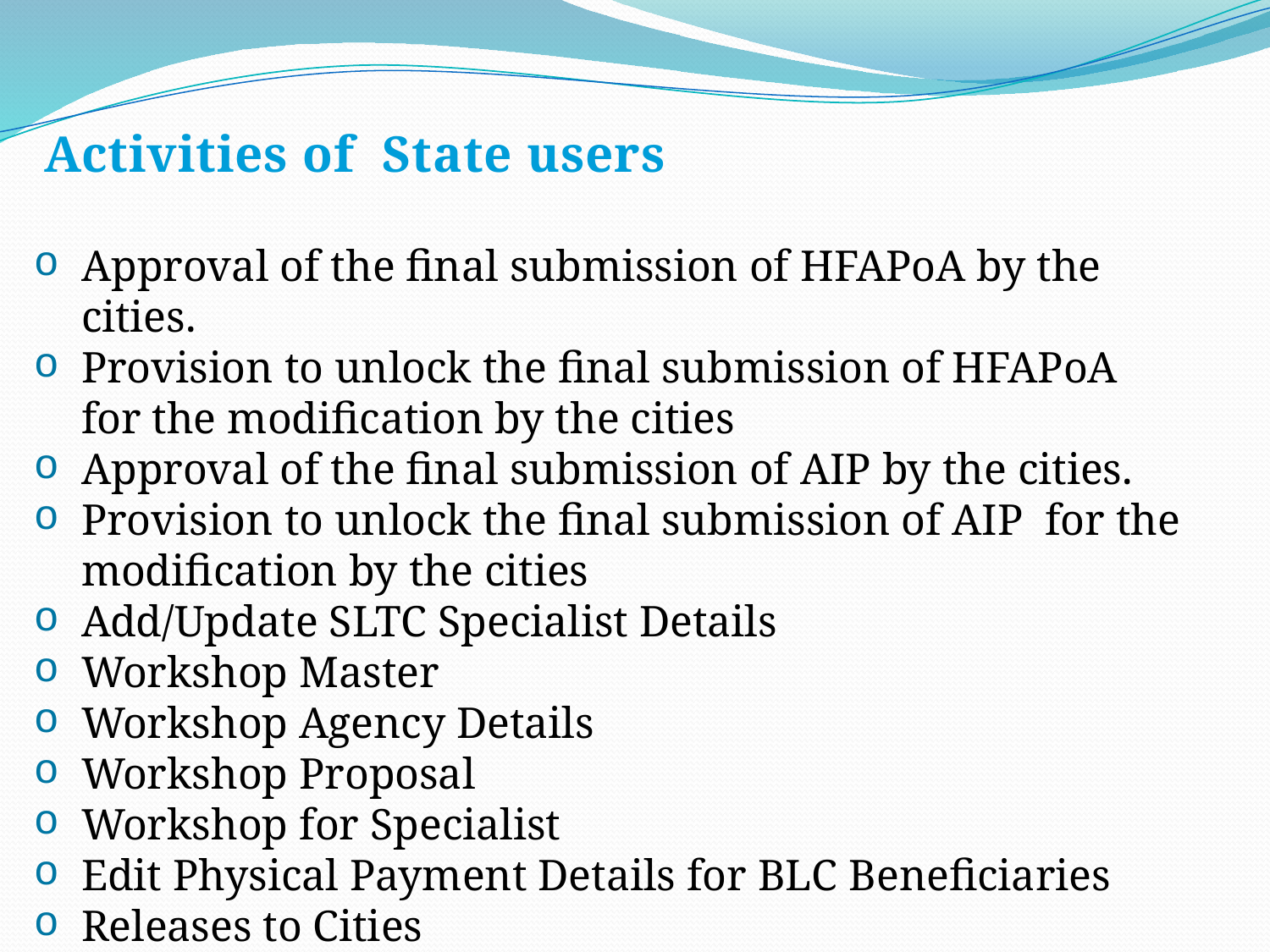

Activities of  State users
Approval of the final submission of HFAPoA by the cities.
Provision to unlock the final submission of HFAPoA  for the modification by the cities
Approval of the final submission of AIP by the cities.
Provision to unlock the final submission of AIP  for the modification by the cities
Add/Update SLTC Specialist Details
Workshop Master
Workshop Agency Details
Workshop Proposal
Workshop for Specialist
Edit Physical Payment Details for BLC Beneficiaries
Releases to Cities